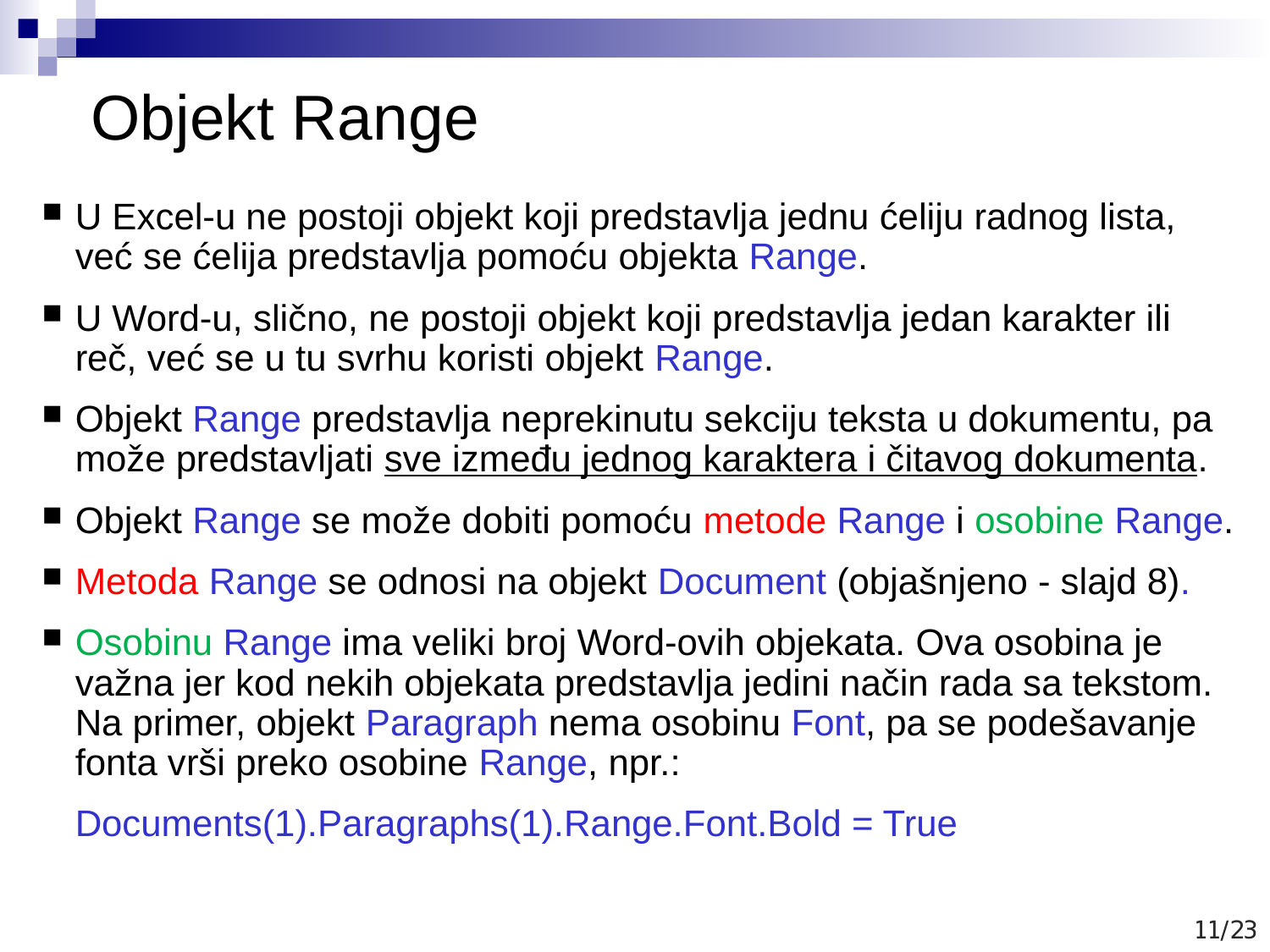

# Objekt Range
U Excel-u ne postoji objekt koji predstavlja jednu ćeliju radnog lista, već se ćelija predstavlja pomoću objekta Range.
U Word-u, slično, ne postoji objekt koji predstavlja jedan karakter ili reč, već se u tu svrhu koristi objekt Range.
Objekt Range predstavlja neprekinutu sekciju teksta u dokumentu, pa može predstavljati sve između jednog karaktera i čitavog dokumenta.
Objekt Range se može dobiti pomoću metode Range i osobine Range.
Metoda Range se odnosi na objekt Document (objašnjeno - slajd 8).
Osobinu Range ima veliki broj Word-ovih objekata. Ova osobina je važna jer kod nekih objekata predstavlja jedini način rada sa tekstom. Na primer, objekt Paragraph nema osobinu Font, pa se podešavanje fonta vrši preko osobine Range, npr.:
	Documents(1).Paragraphs(1).Range.Font.Bold = True
11/23